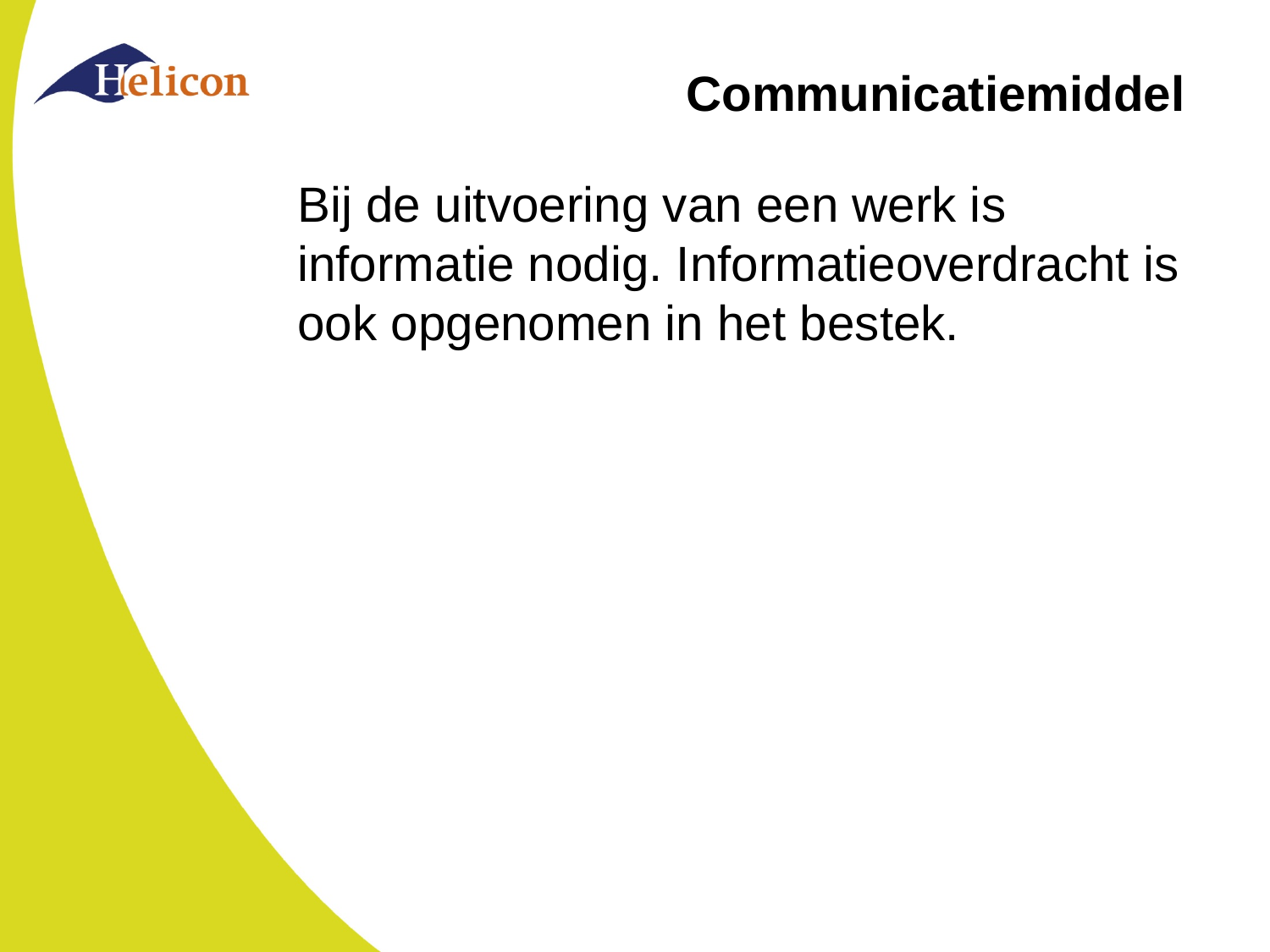

# Communicatiemiddel
Bij de uitvoering van een werk is informatie nodig. Informatieoverdracht is ook opgenomen in het bestek.